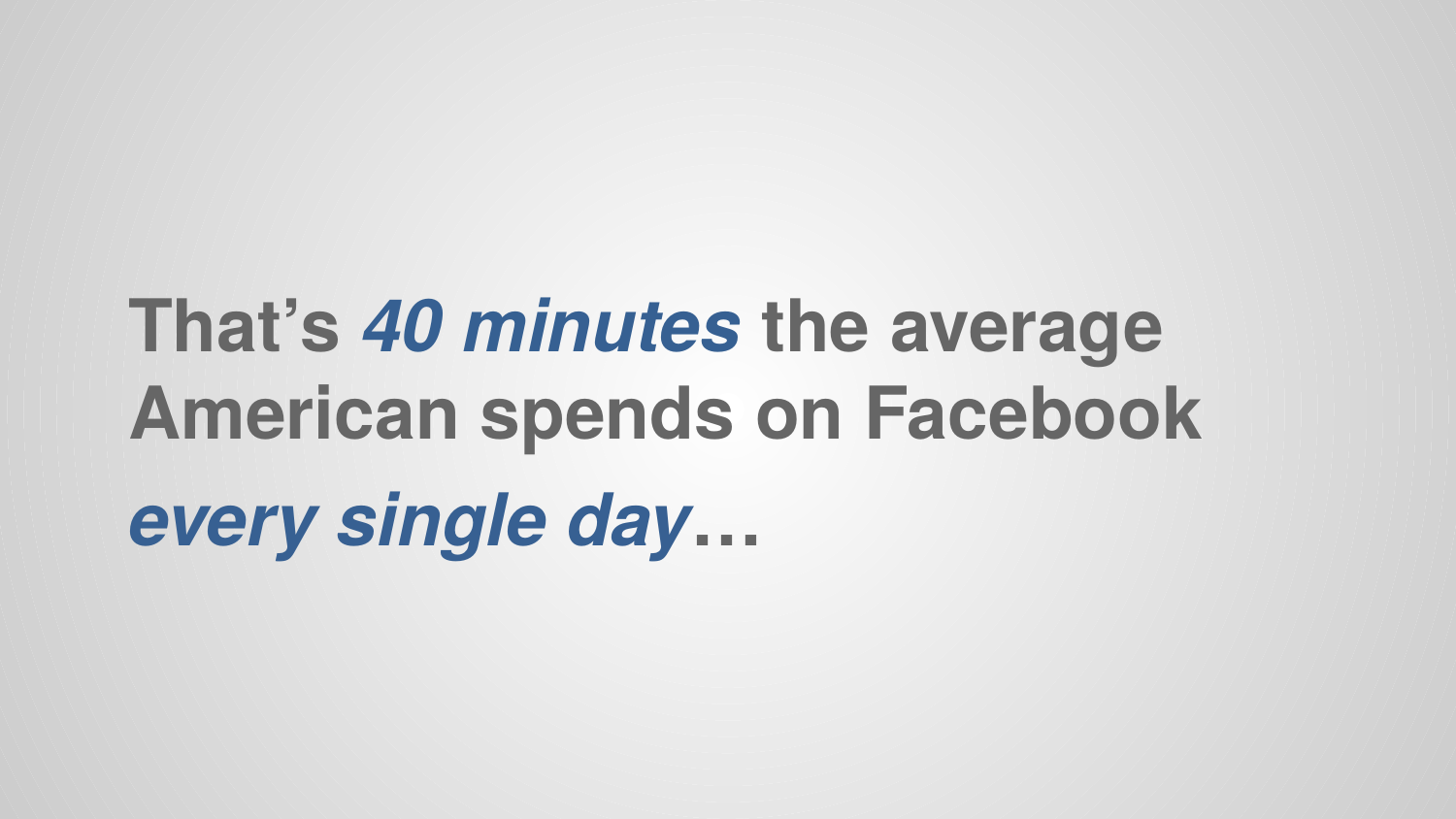

That’s 40 minutes the average American spends on Facebook
every single day…